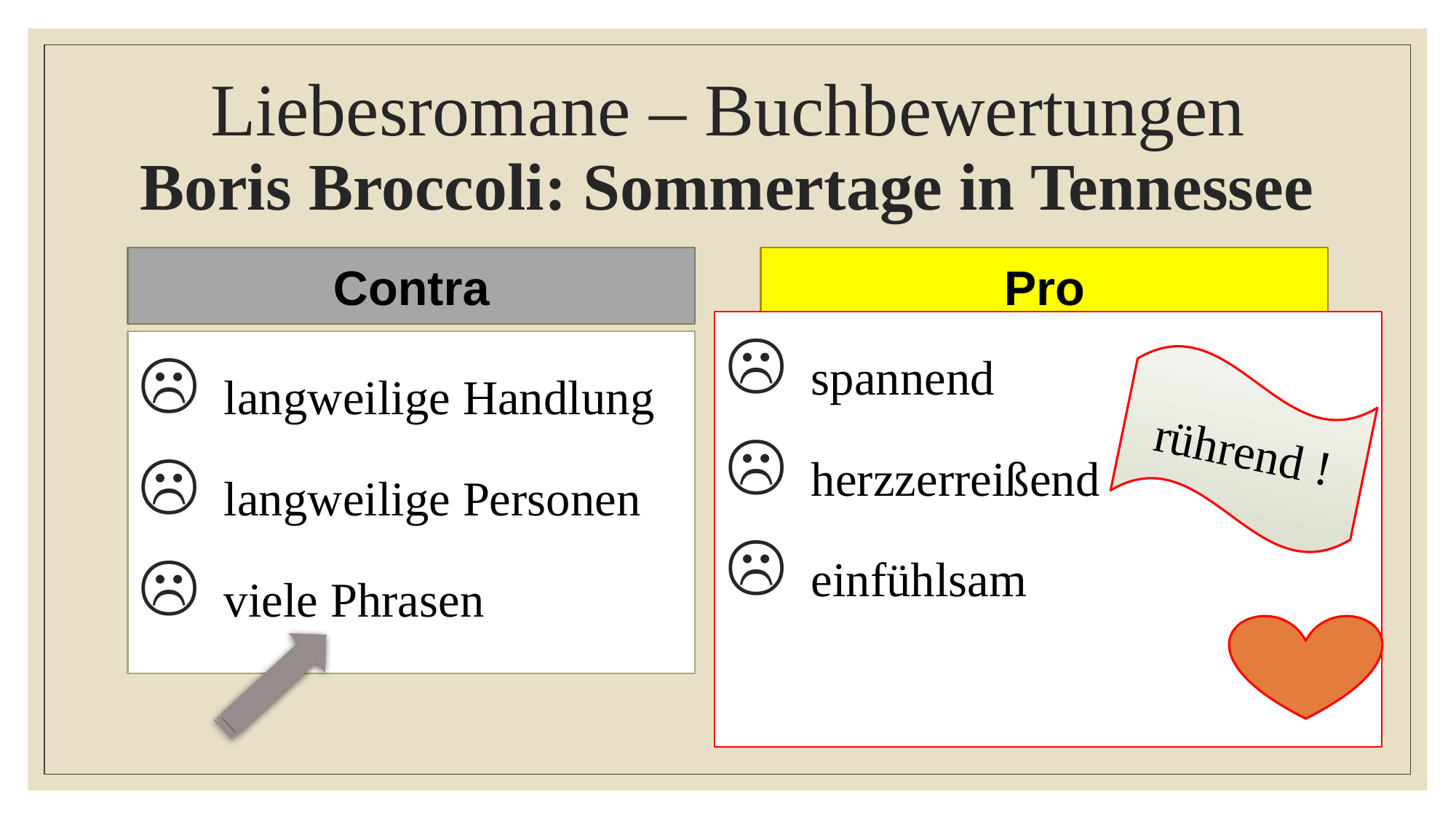

# Liebesromane – Buchbewertungen Boris Broccoli: Sommertage in Tennessee
Contra
Pro
spannend
herzzerreißend
einfühlsam
langweilige Handlung
langweilige Personen
viele Phrasen
rührend !